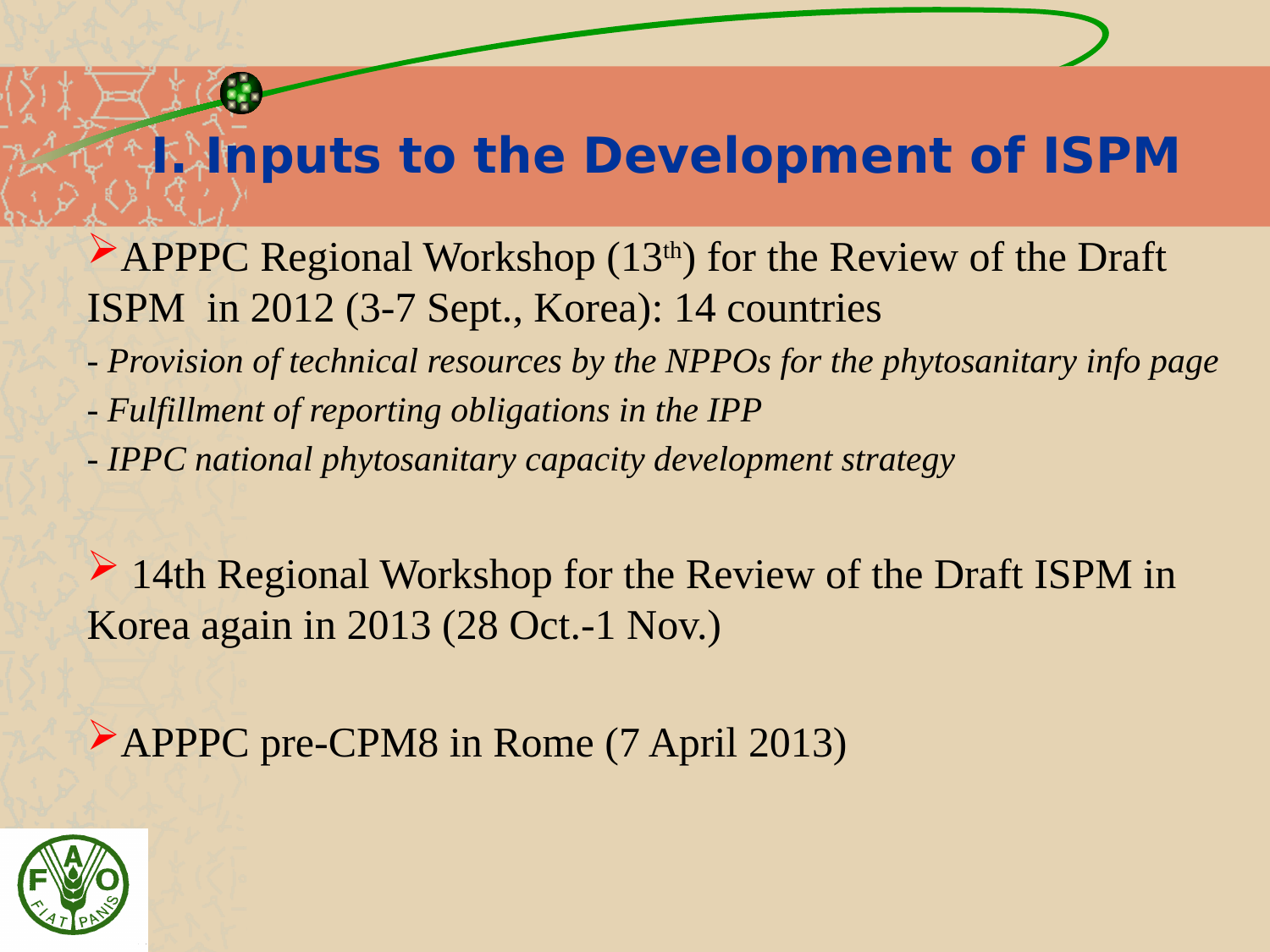

# I. Inputs to the Development of ISPM
APPPC Regional Workshop (13th) for the Review of the Draft ISPM  in 2012 (3-7 Sept., Korea): 14 countries
- Provision of technical resources by the NPPOs for the phytosanitary info page
- Fulfillment of reporting obligations in the IPP
- IPPC national phytosanitary capacity development strategy

 14th Regional Workshop for the Review of the Draft ISPM in Korea again in 2013 (28 Oct.-1 Nov.)

APPPC pre-CPM8 in Rome (7 April 2013)